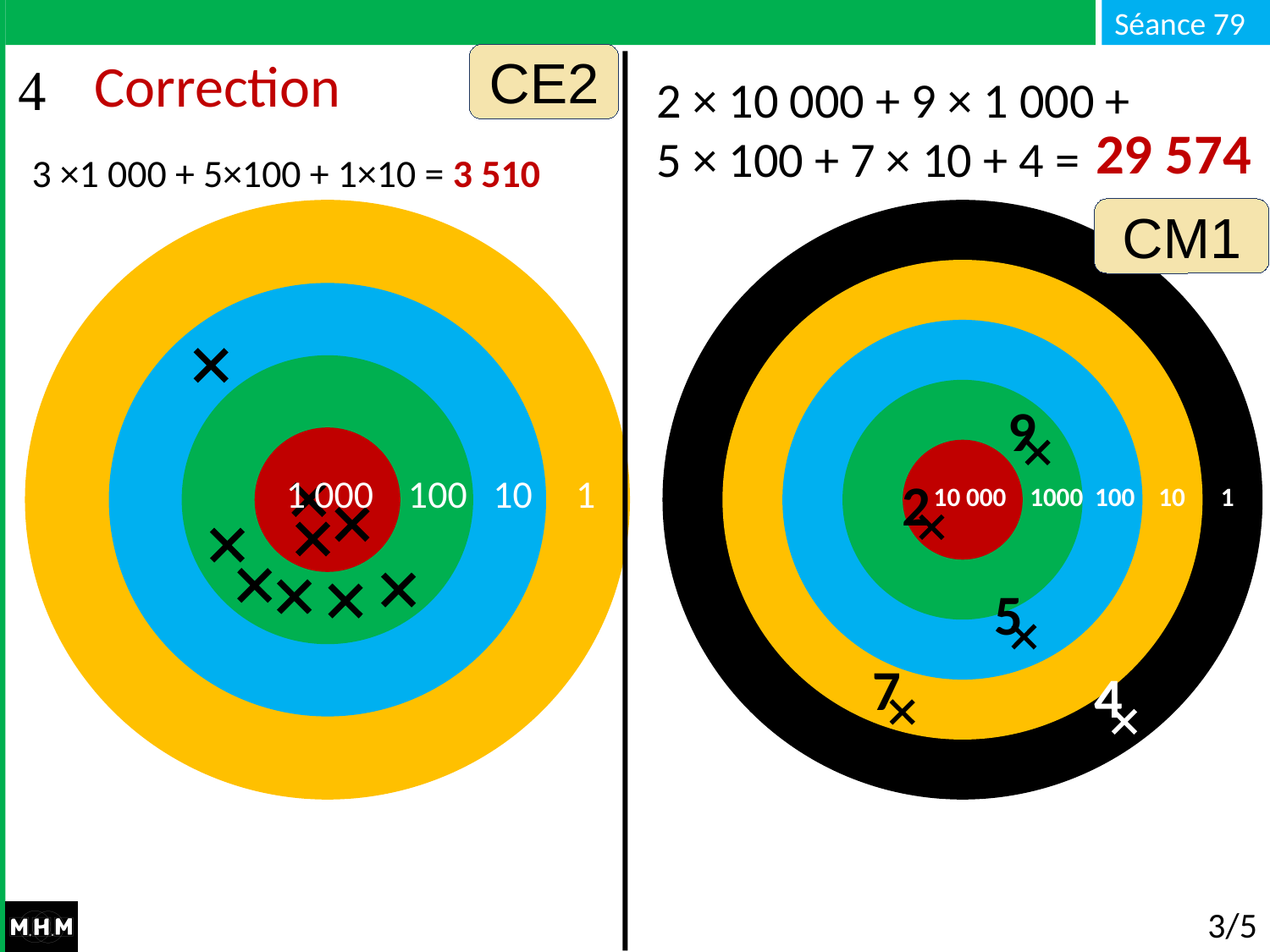

CE2
# Correction

2 × 10 000 + 9 × 1 000 +
5 × 100 + 7 × 10 + 4 =
29 574
3 ×1 000 + 5×100 + 1×10 = 3 510
CM1

9

1 000    100   10     1
2

10 000    1000  100    10      1

5

7

4

3/5